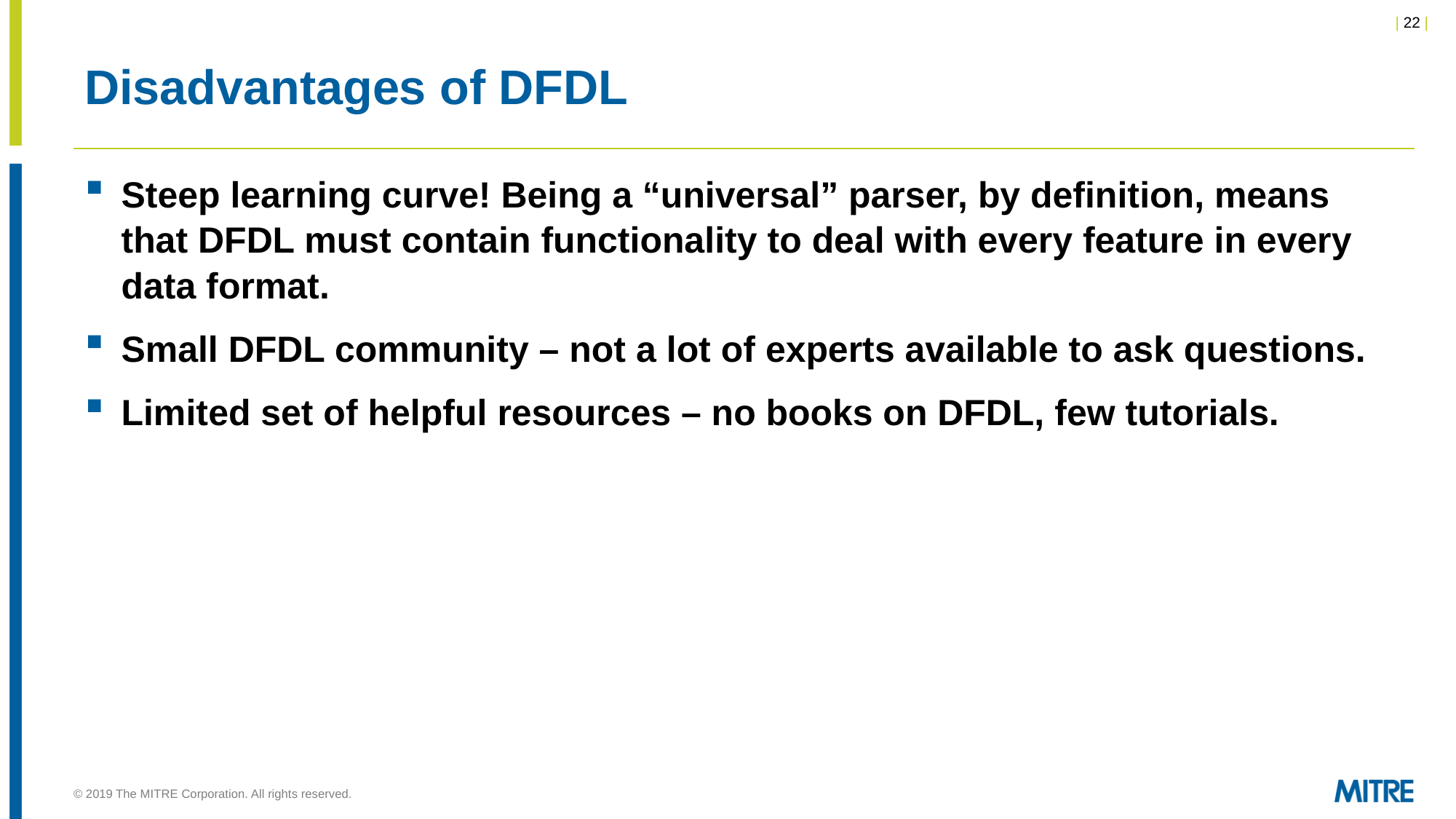

# Disadvantages of DFDL
Steep learning curve! Being a “universal” parser, by definition, means that DFDL must contain functionality to deal with every feature in every data format.
Small DFDL community – not a lot of experts available to ask questions.
Limited set of helpful resources – no books on DFDL, few tutorials.
© 2019 The MITRE Corporation. All rights reserved.